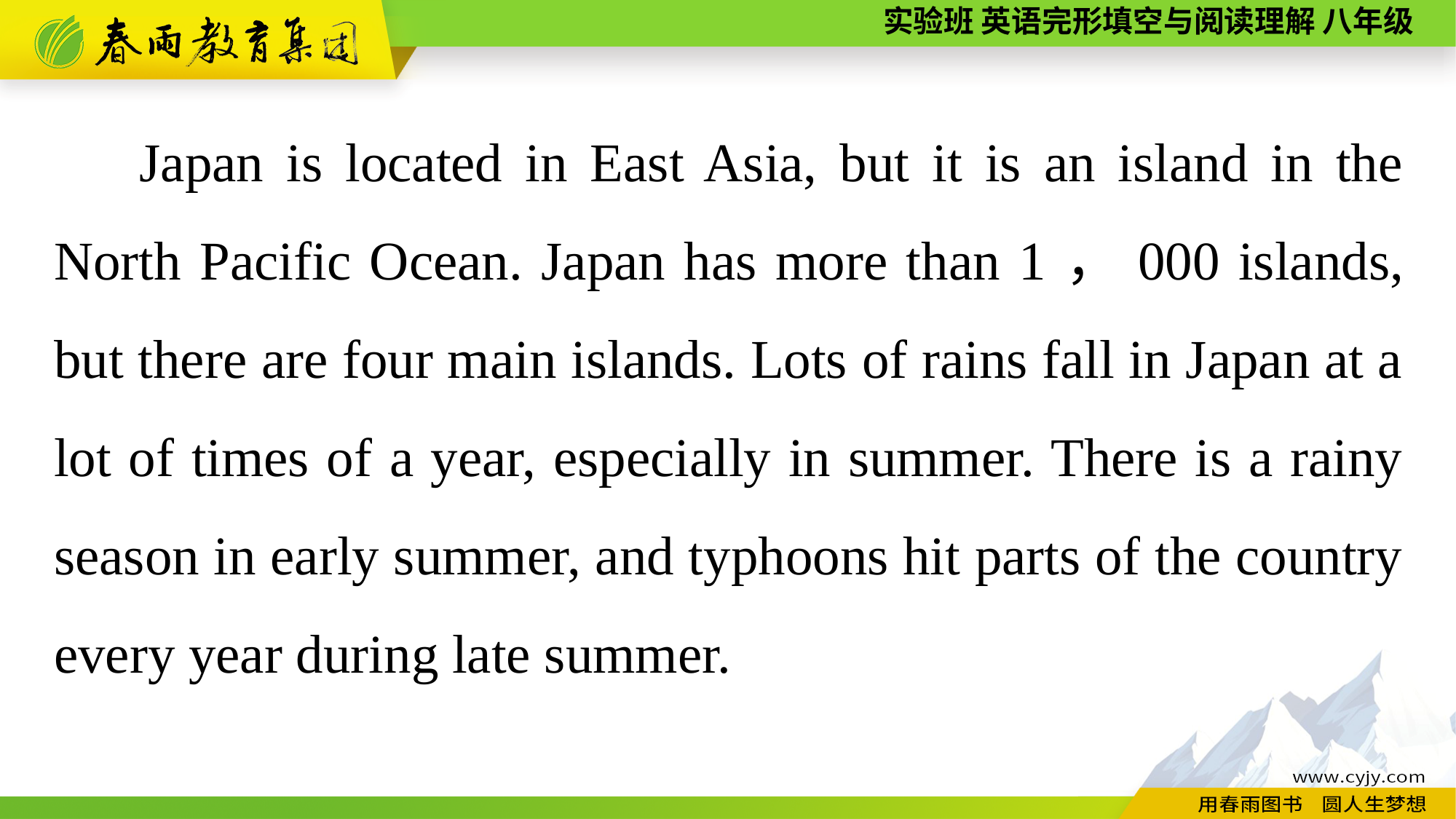

Japan is located in East Asia, but it is an island in the North Pacific Ocean. Japan has more than 1，000 islands, but there are four main islands. Lots of rains fall in Japan at a lot of times of a year, especially in summer. There is a rainy season in early summer, and typhoons hit parts of the country every year during late summer.